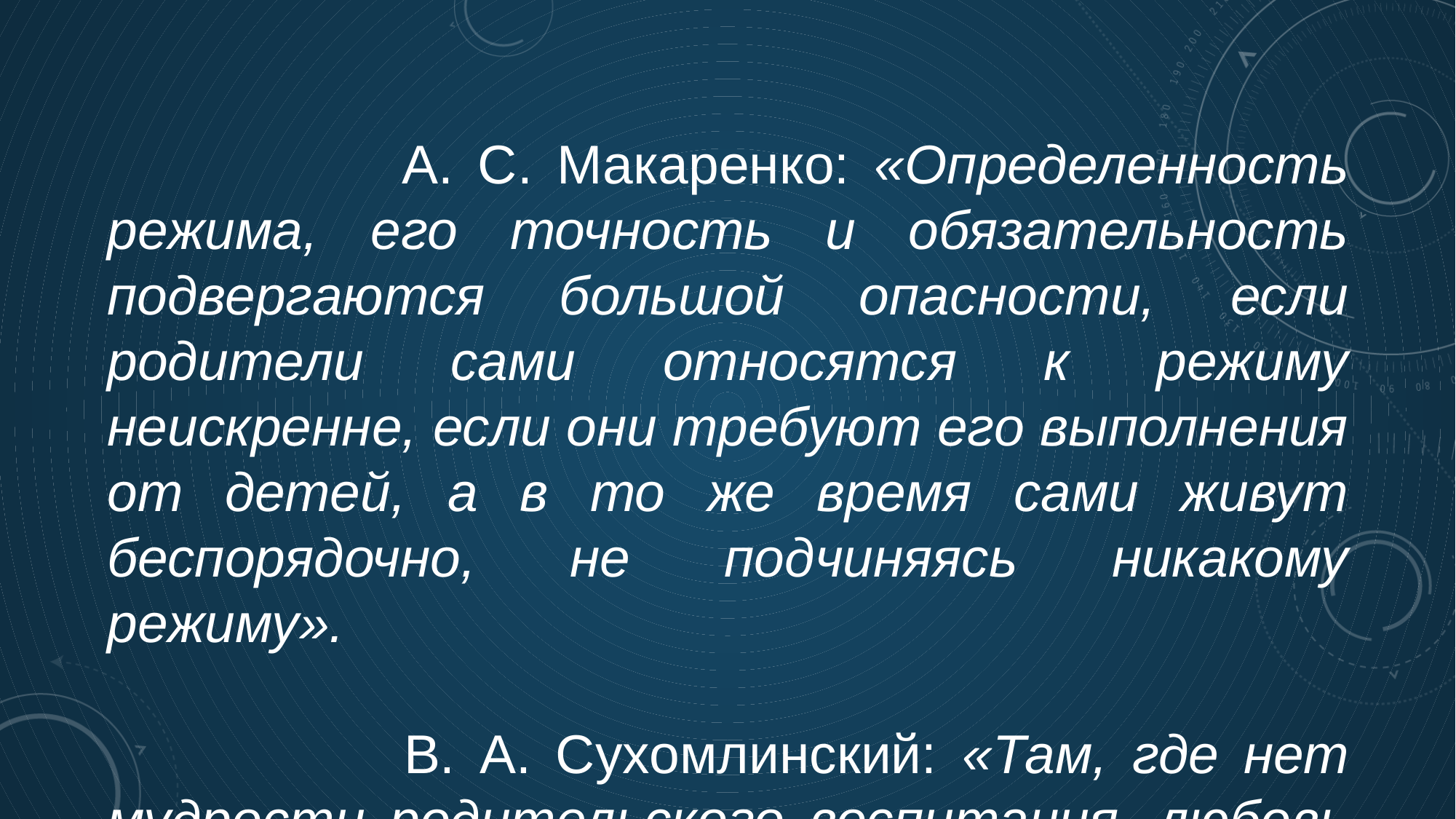

А. С. Макаренко: «Определенность режима, его точность и обязательность подвергаются большой опасности, если родители сами относятся к режиму неискренне, если они требуют его выполнения от детей, а в то же время сами живут беспорядочно, не подчиняясь никакому режиму».

            В. А. Сухомлинский: «Там, где нет мудрости родительского воспитания, любовь матери и отца к детям уродует их».